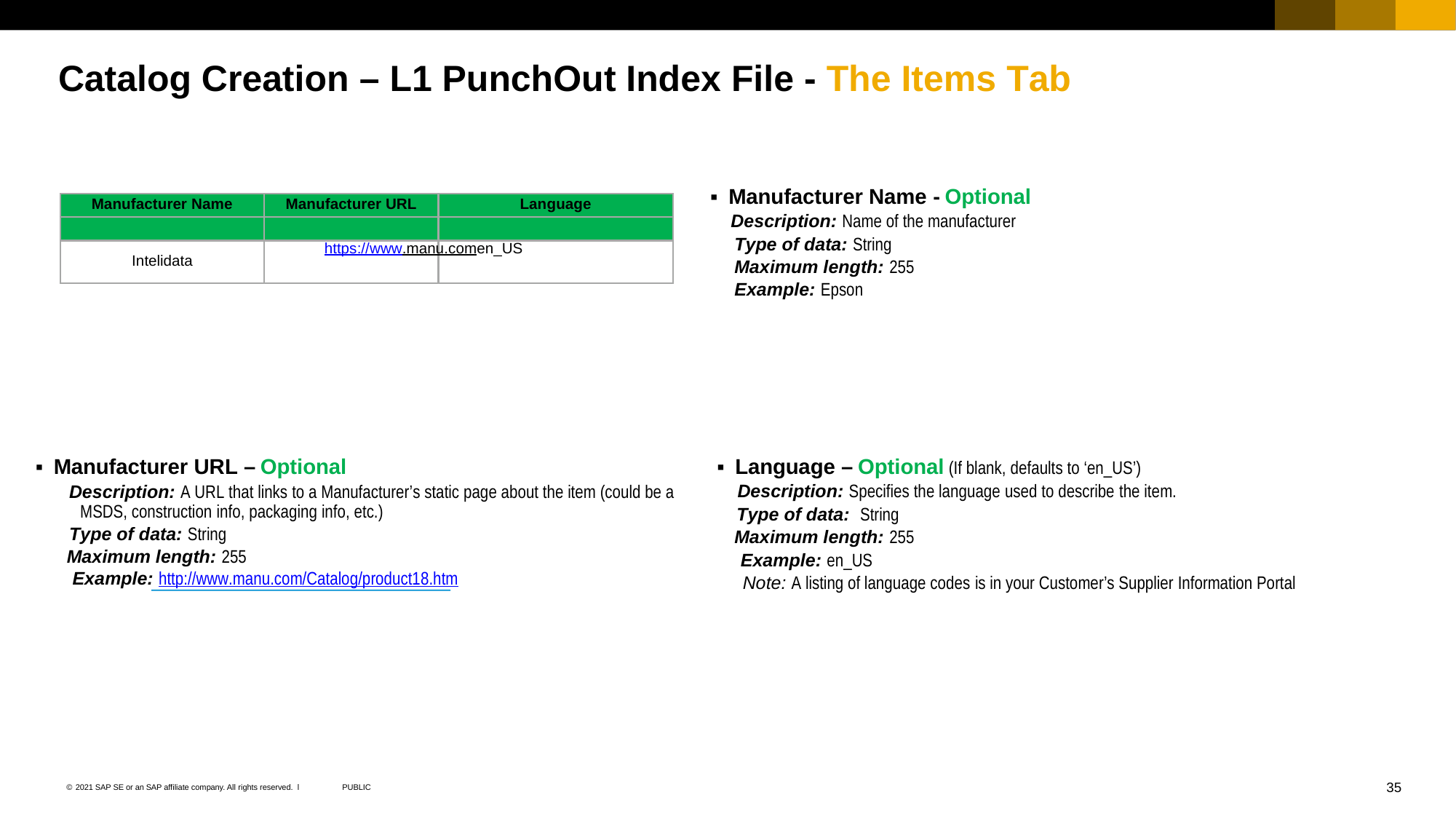

Catalog Creation –L1 PunchOutIndex File -The Items Tab
▪Manufacturer Name -Optional
Description: Name of the manufacturer

Manufacturer Name	Manufacturer URL	Language

Type of data: String
Maximum length: 255
Example: Epson
https://www.manu.com	en_US

Intelidata

▪Manufacturer URL –Optional
▪Language –Optional(If blank, defaults to ‘en_US’)
Description: Specifies the language used to describe the item.

Description: A URL that links to a Manufacturer’s static page about the item (could be a
MSDS, construction info, packaging info, etc.)
Type of data:  String
Type of data: String
Maximum length: 255
Maximum length: 255
Example: en_US
Example: http://www.manu.com/Catalog/product18.htm
Note: A listing of language codes is in your Customer’s Supplier Information Portal

©2021 SAP SE or an SAP affiliate company. All rights reserved.  ǀ	PUBLIC	35